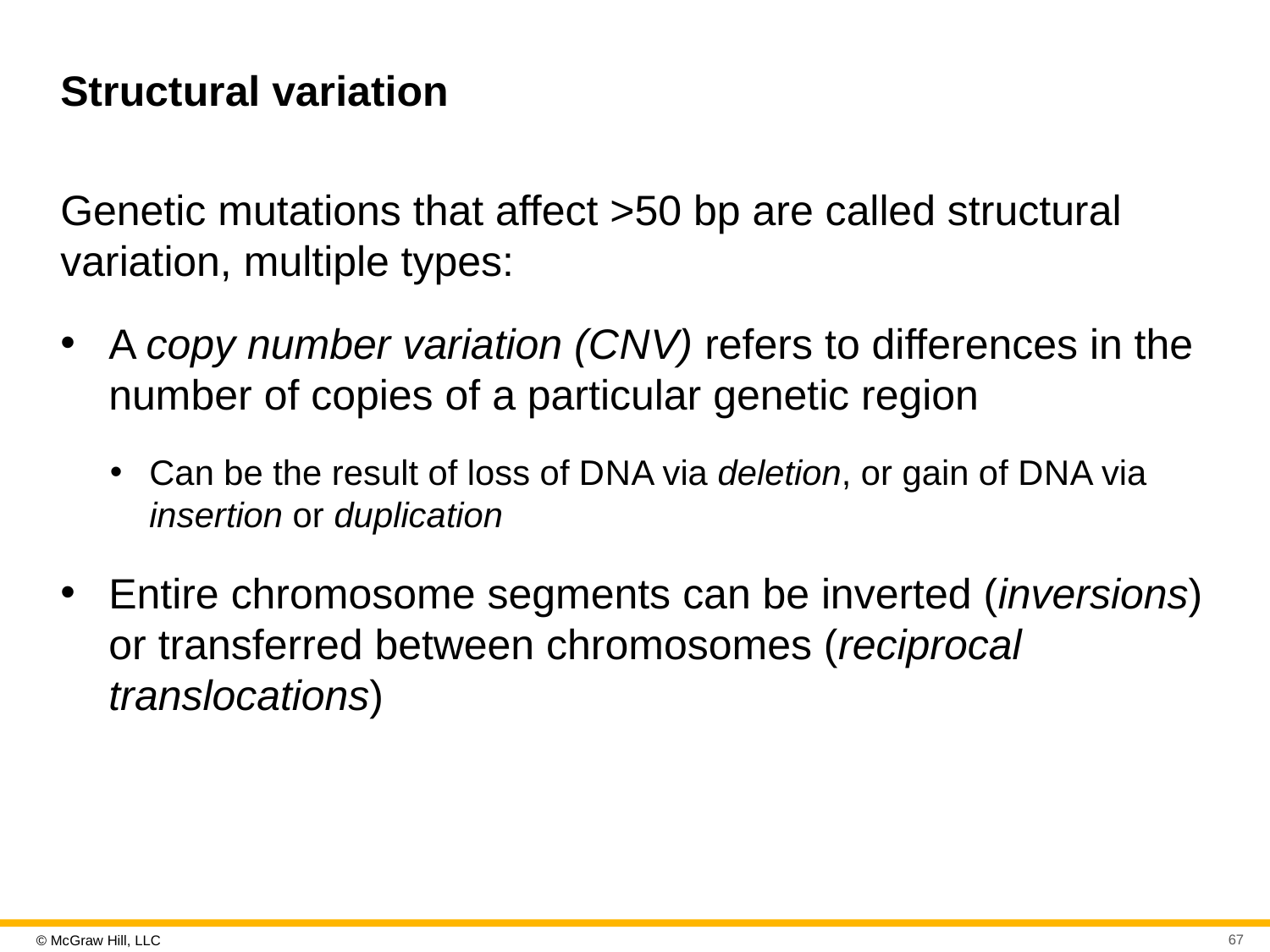

# Structural variation
Genetic mutations that affect >50 bp are called structural variation, multiple types:
A copy number variation (C N V) refers to differences in the number of copies of a particular genetic region
Can be the result of loss of D N A via deletion, or gain of D N A via insertion or duplication
Entire chromosome segments can be inverted (inversions) or transferred between chromosomes (reciprocal translocations)
67